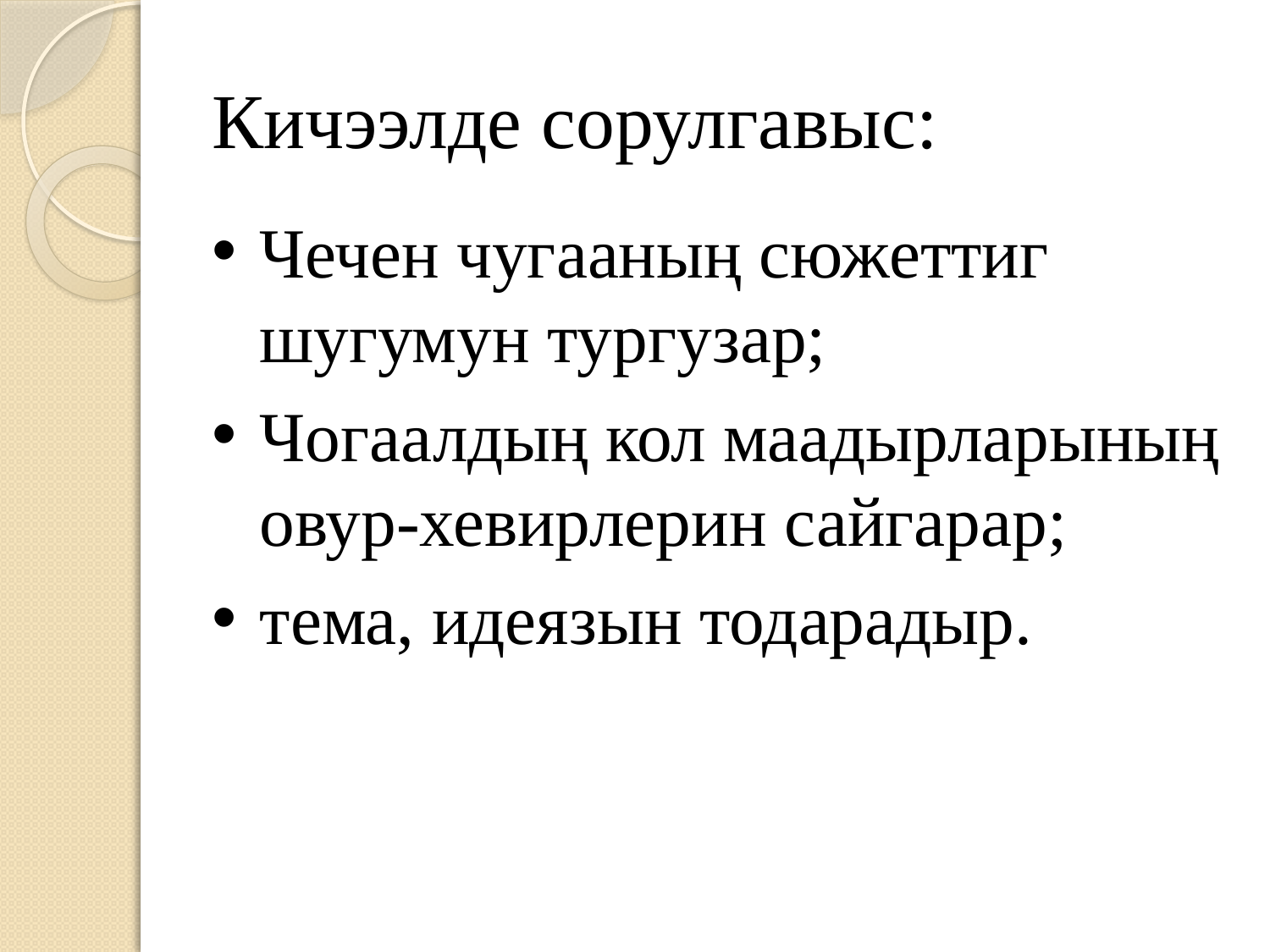

# Кичээлде сорулгавыс:
Чечен чугааның сюжеттиг шугумун тургузар;
Чогаалдың кол маадырларының овур-хевирлерин сайгарар;
тема, идеязын тодарадыр.